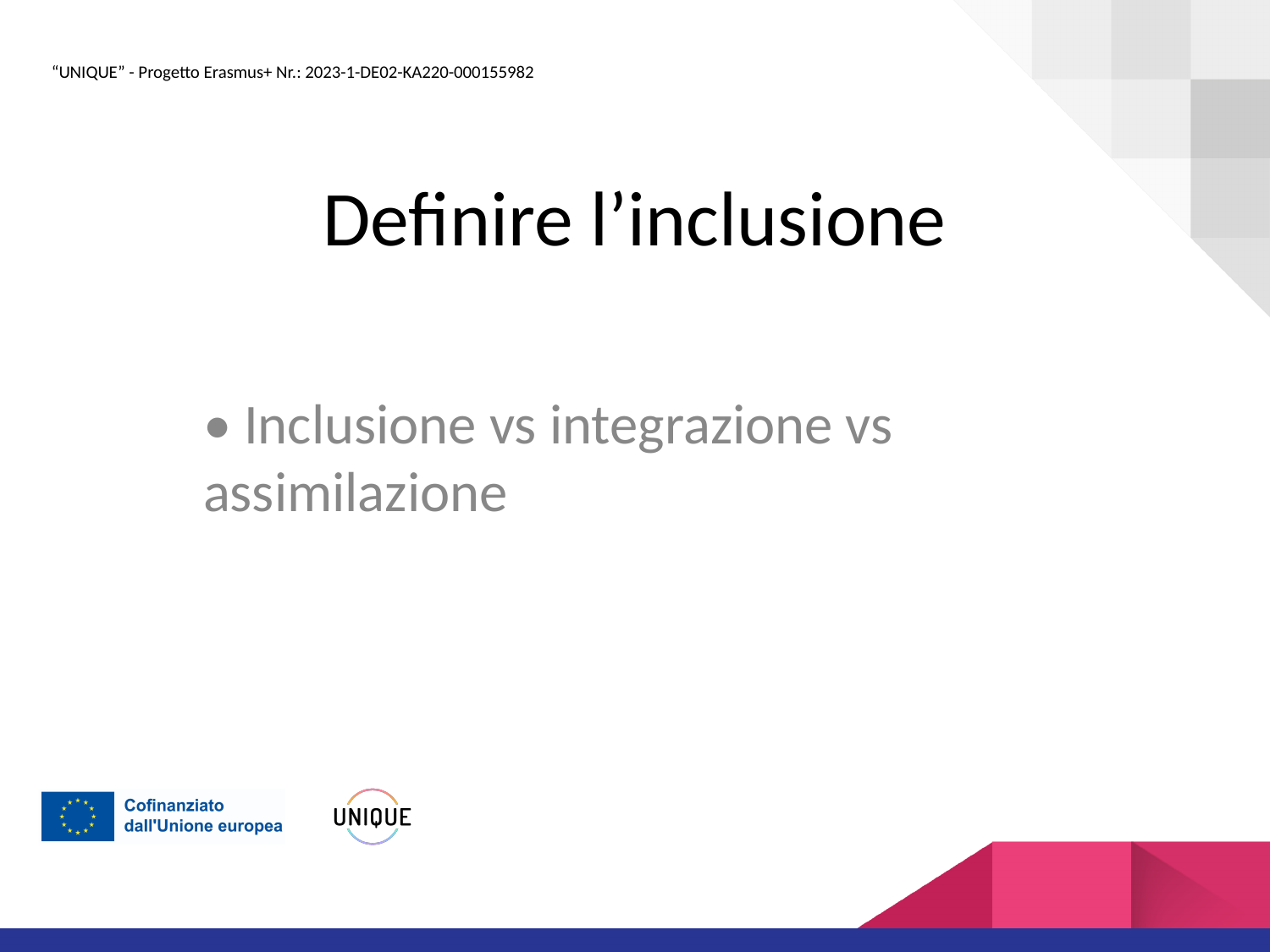

# Definire l’inclusione
• Inclusione vs integrazione vs assimilazione